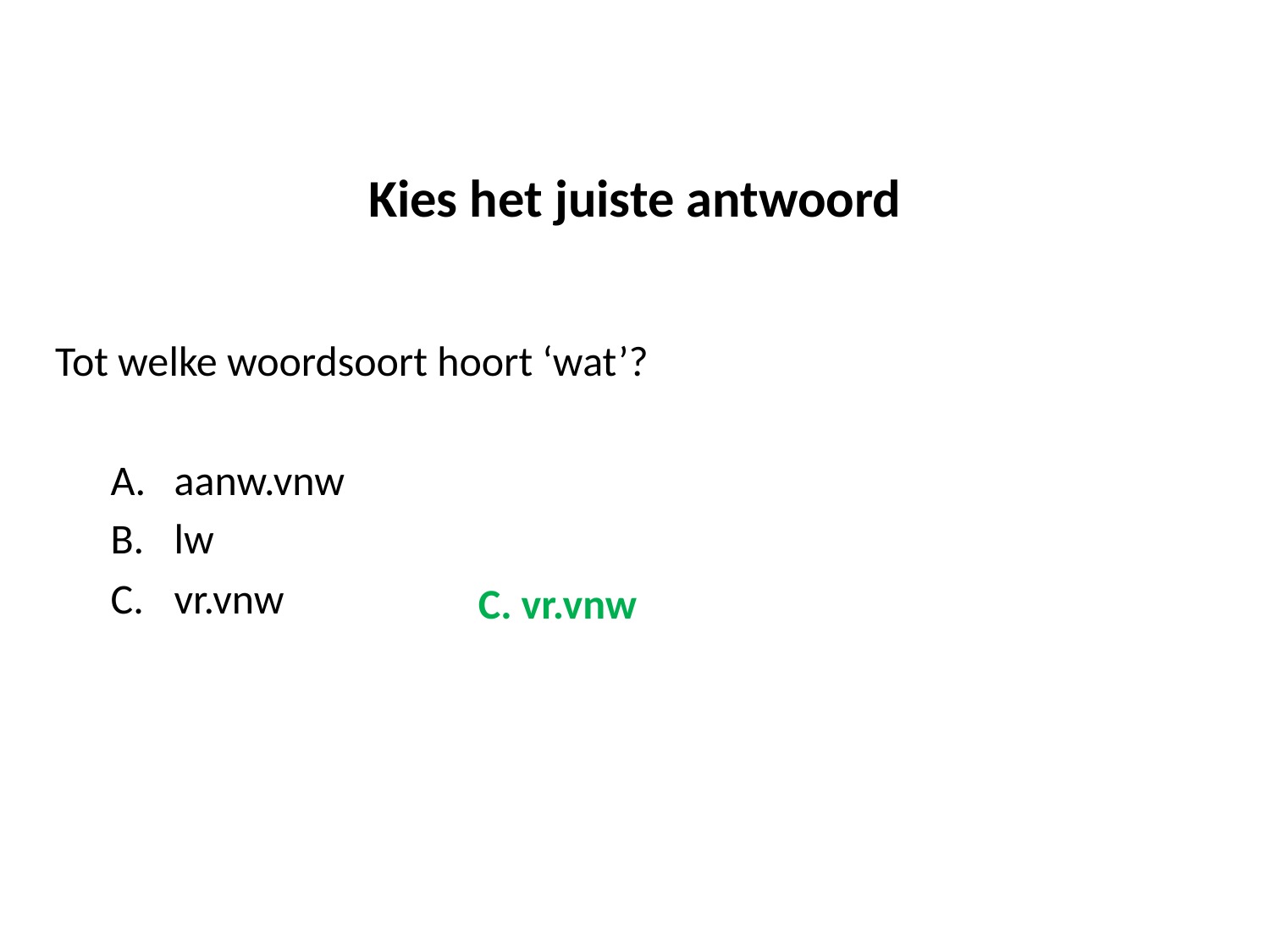

# Kies het juiste antwoord
Tot welke woordsoort hoort ‘wat’?

aanw.vnw
lw
vr.vnw

C. vr.vnw